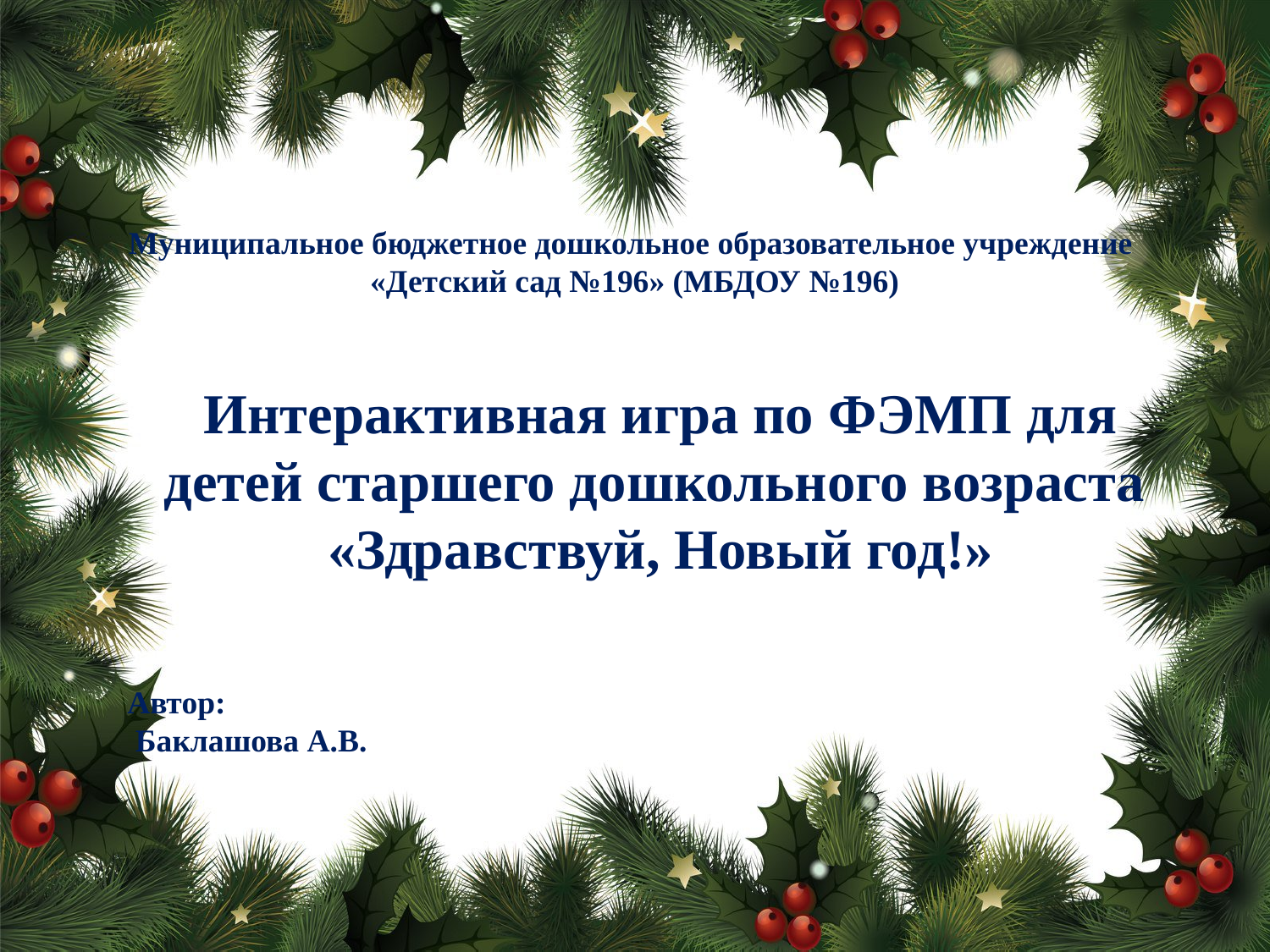

Муниципальное бюджетное дошкольное образовательное учреждение
«Детский сад №196» (МБДОУ №196)
Интерактивная игра по ФЭМП для детей старшего дошкольного возраста
«Здравствуй, Новый год!»
Автор:
 Баклашова А.В.